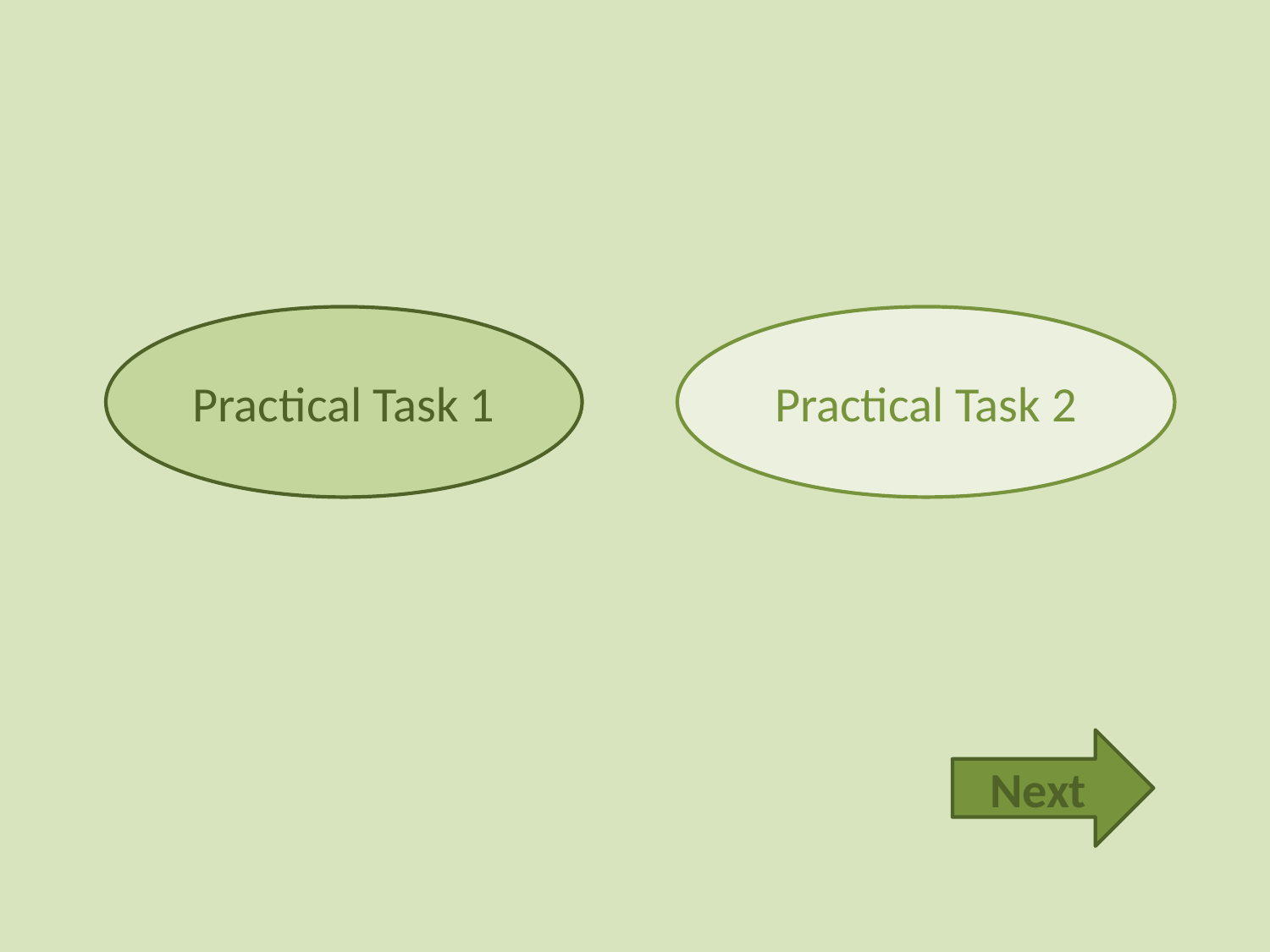

Practical Task 1
Practical Task 2
Next